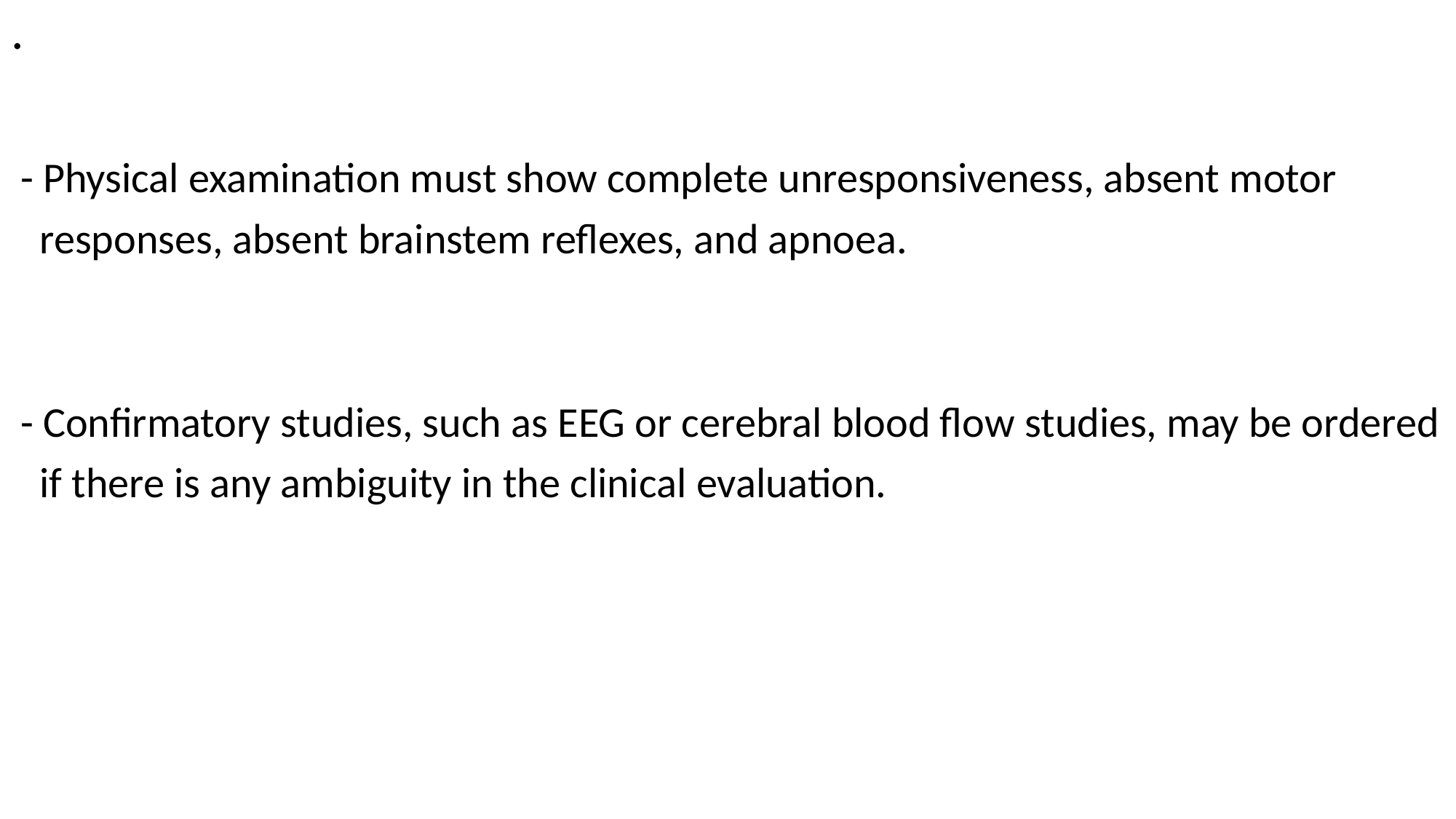

# .

 - Physical examination must show complete unresponsiveness, absent motor
   responses, absent brainstem reflexes, and apnoea.

 - Confirmatory studies, such as EEG or cerebral blood flow studies, may be ordered
   if there is any ambiguity in the clinical evaluation.